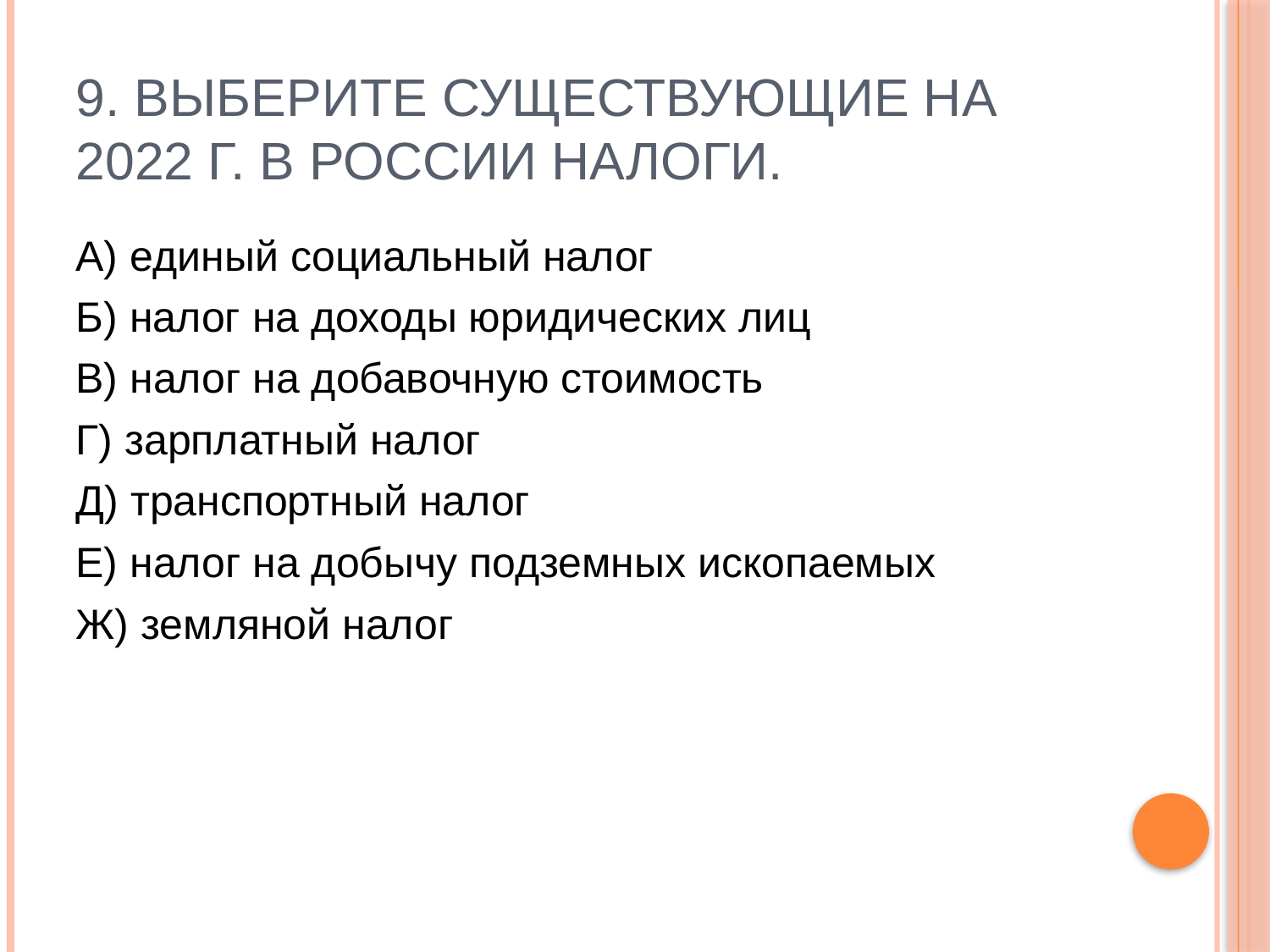

# 9. Выберите существующие на 2022 г. в России налоги.
А) единый социальный налог
Б) налог на доходы юридических лиц
В) налог на добавочную стоимость
Г) зарплатный налог
Д) транспортный налог
Е) налог на добычу подземных ископаемых
Ж) земляной налог